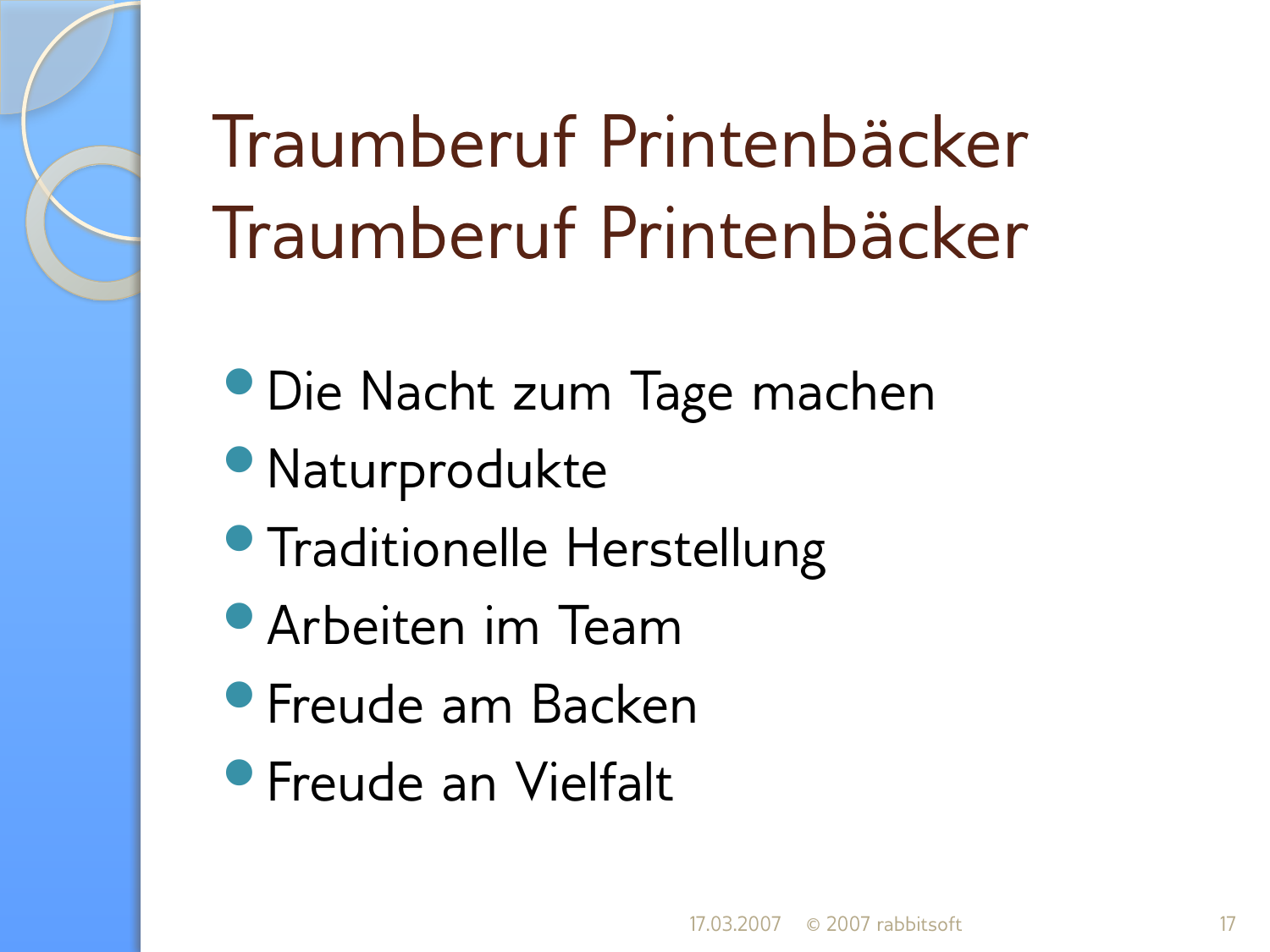

# Traumberuf Printenbäcker Traumberuf Printenbäcker
Die Nacht zum Tage machen
Naturprodukte
Traditionelle Herstellung
Arbeiten im Team
Freude am Backen
Freude an Vielfalt

17.03.2007
© 2007 rabbitsoft
17